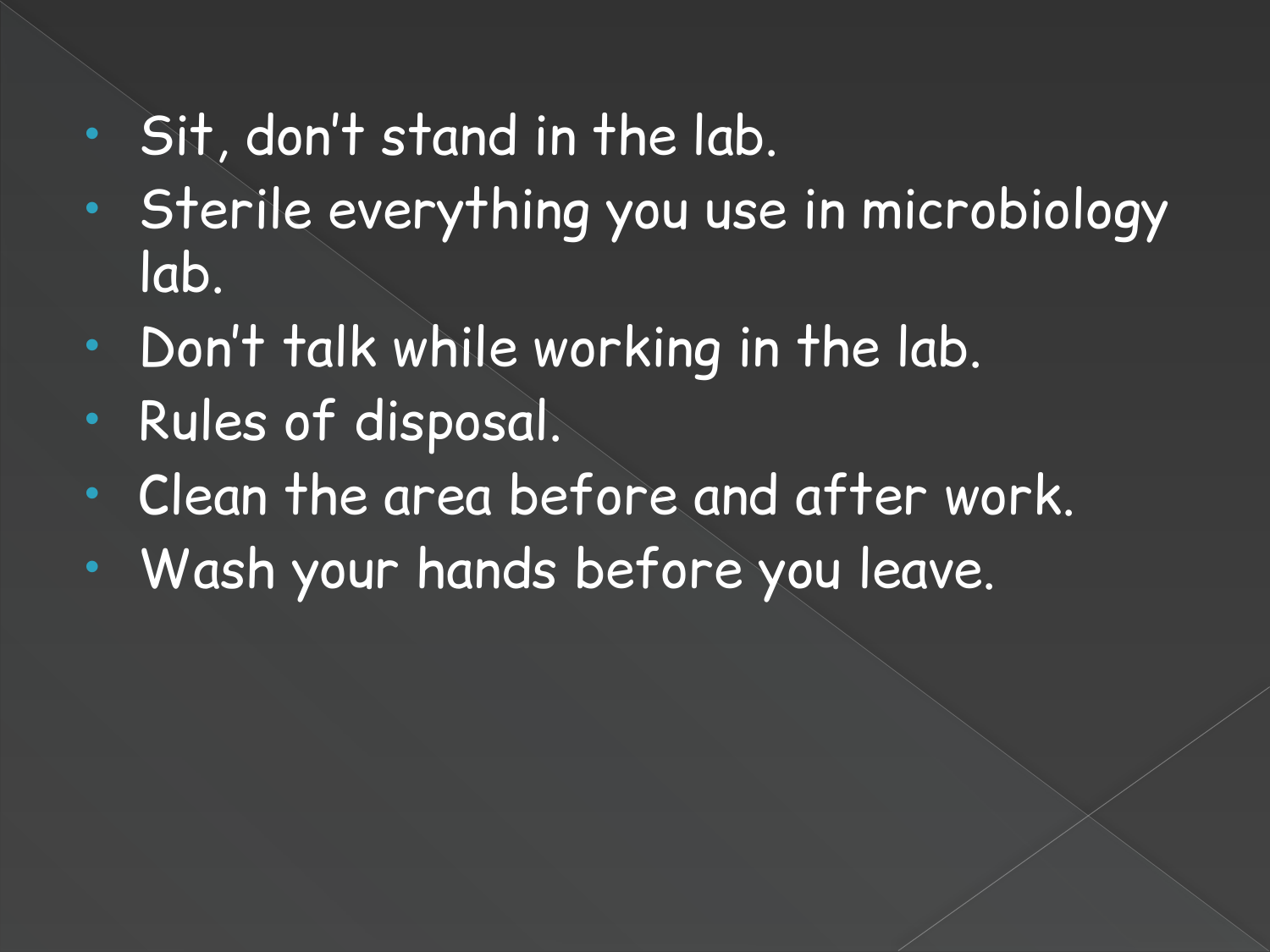

#
Sit, don’t stand in the lab.
Sterile everything you use in microbiology lab.
Don’t talk while working in the lab.
Rules of disposal.
Clean the area before and after work.
Wash your hands before you leave.